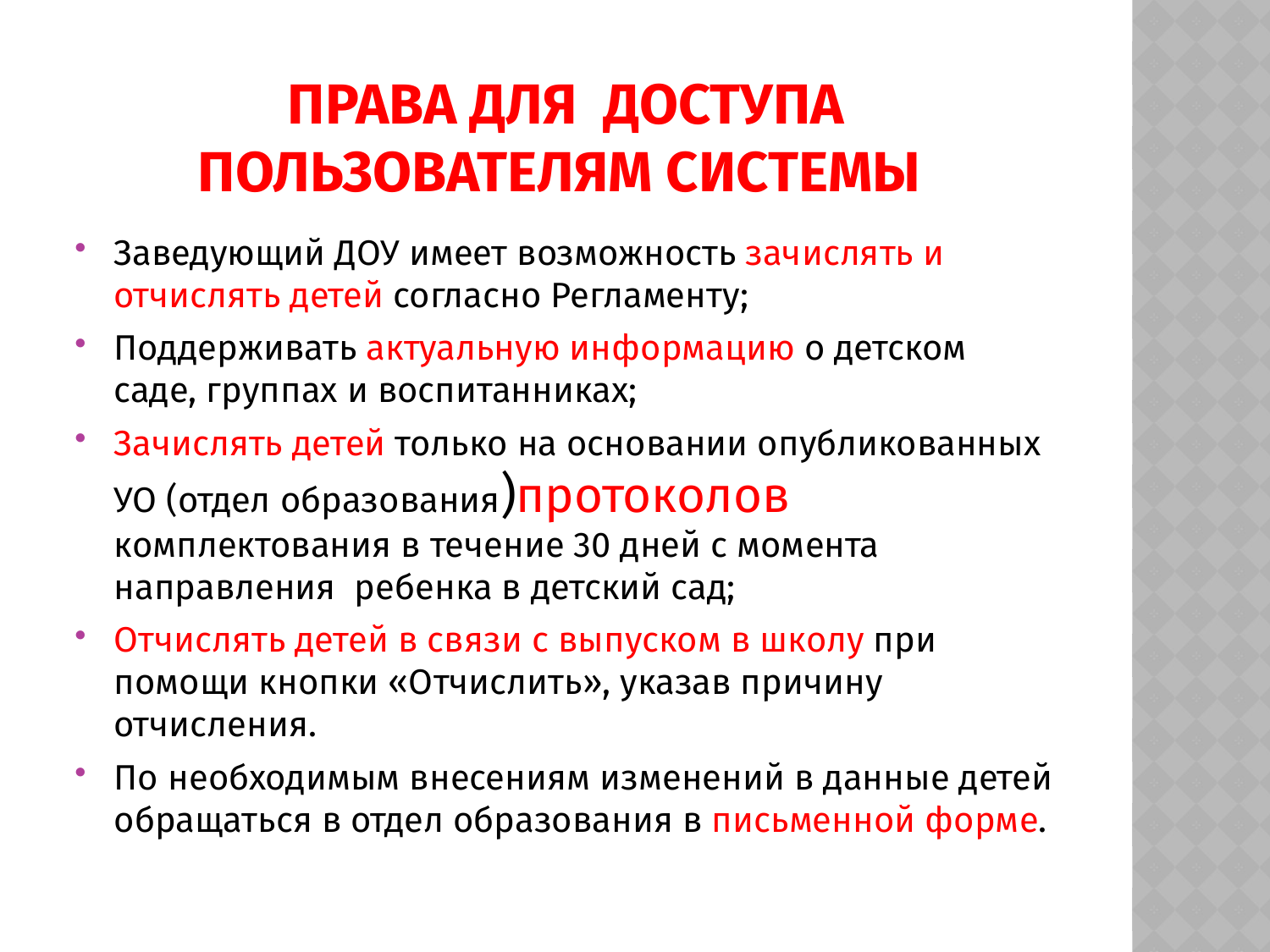

# Права для  ДОСТУПА ПОЛЬЗОВАТЕЛЯМ СИСТЕМЫ
Заведующий ДОУ имеет возможность зачислять и отчислять детей согласно Регламенту;
Поддерживать актуальную информацию о детском саде, группах и воспитанниках;
Зачислять детей только на основании опубликованных УО (отдел образования)протоколов комплектования в течение 30 дней с момента направления  ребенка в детский сад;
Отчислять детей в связи с выпуском в школу при помощи кнопки «Отчислить», указав причину отчисления.
По необходимым внесениям изменений в данные детей обращаться в отдел образования в письменной форме.